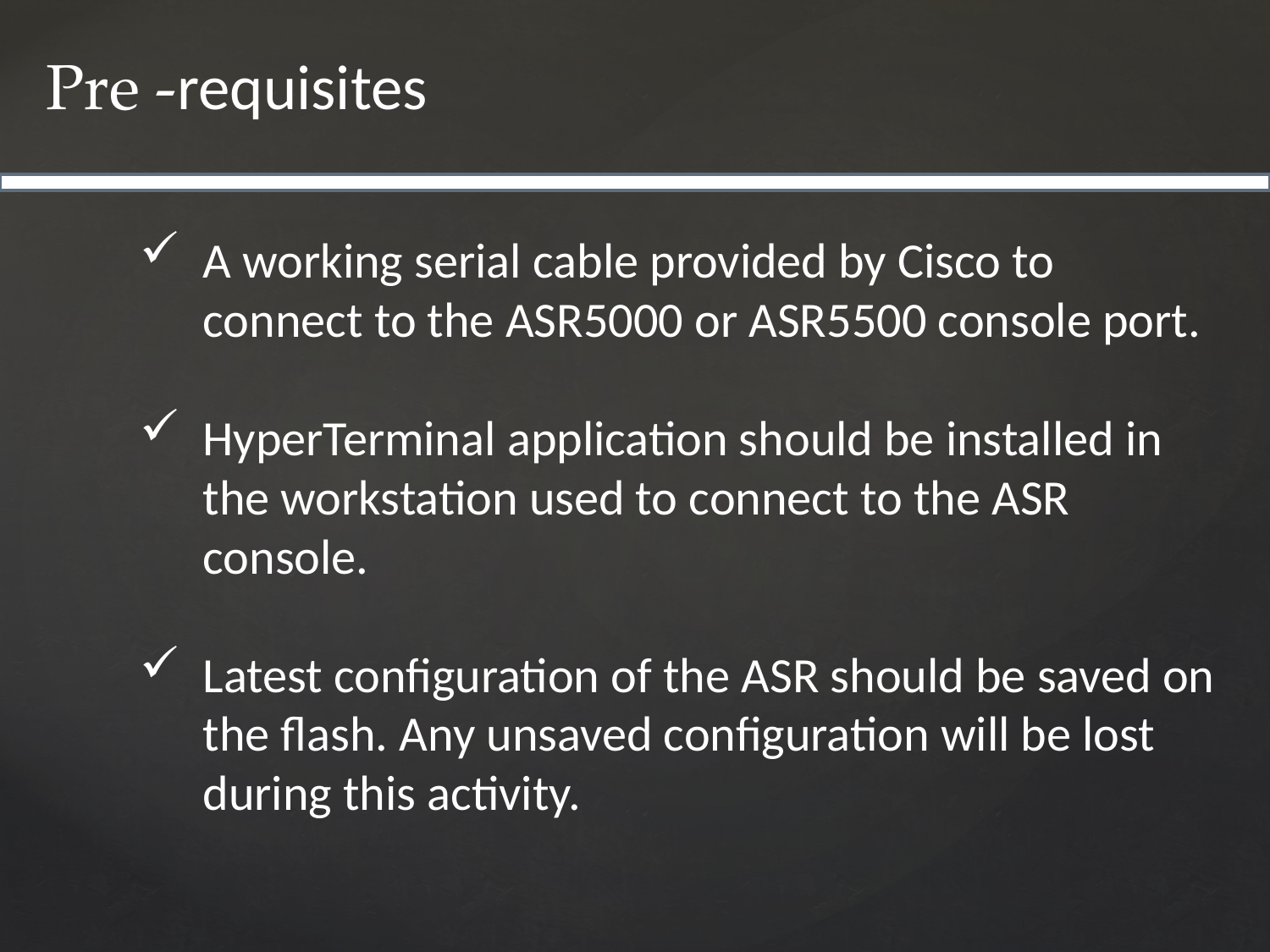

Pre -requisites

A working serial cable provided by Cisco to connect to the ASR5000 or ASR5500 console port.

HyperTerminal application should be installed in the workstation used to connect to the ASR console.

Latest configuration of the ASR should be saved on the flash. Any unsaved configuration will be lost during this activity.